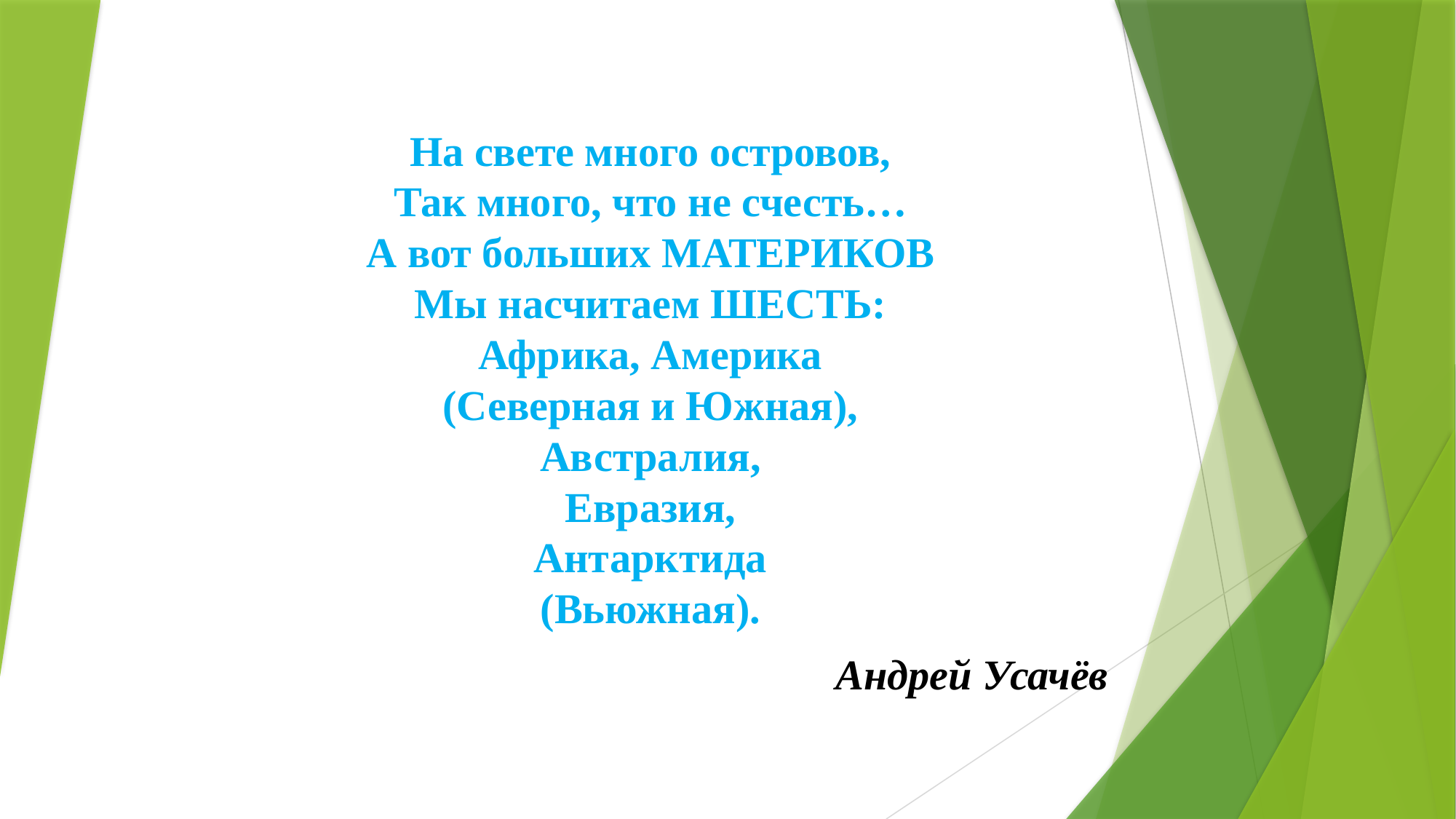

На свете много островов,
Так много, что не счесть…
А вот больших МАТЕРИКОВ
Мы насчитаем ШЕСТЬ:
Африка, Америка
(Северная и Южная),
Австралия,
Евразия,
Антарктида
(Вьюжная).
Андрей Усачёв